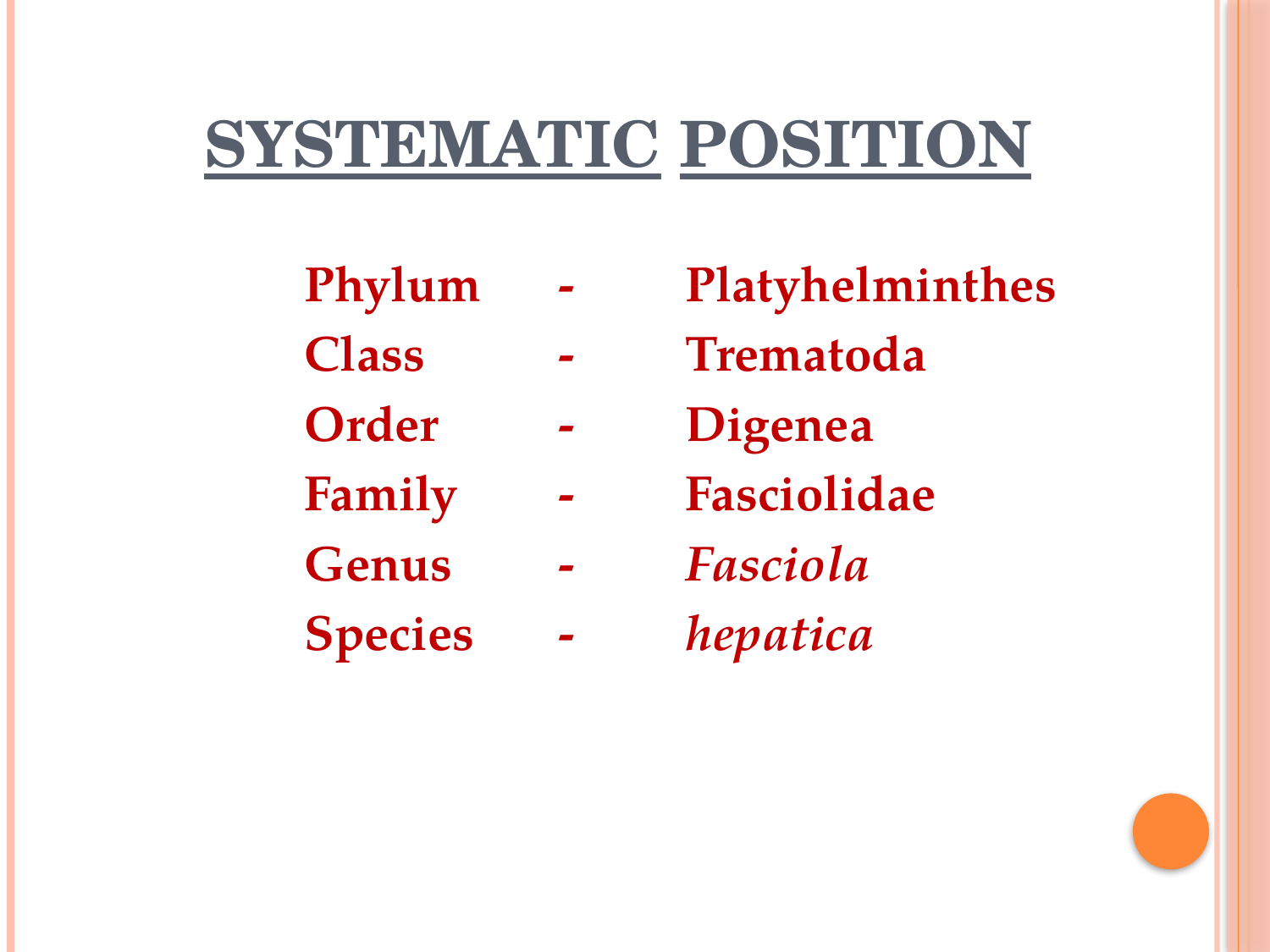

# Systematic Position
			Phylum	-	Platyhelminthes
			Class		-	Trematoda
			Order	-	Digenea
			Family	-	Fasciolidae
			Genus	-	Fasciola
			Species	-	hepatica